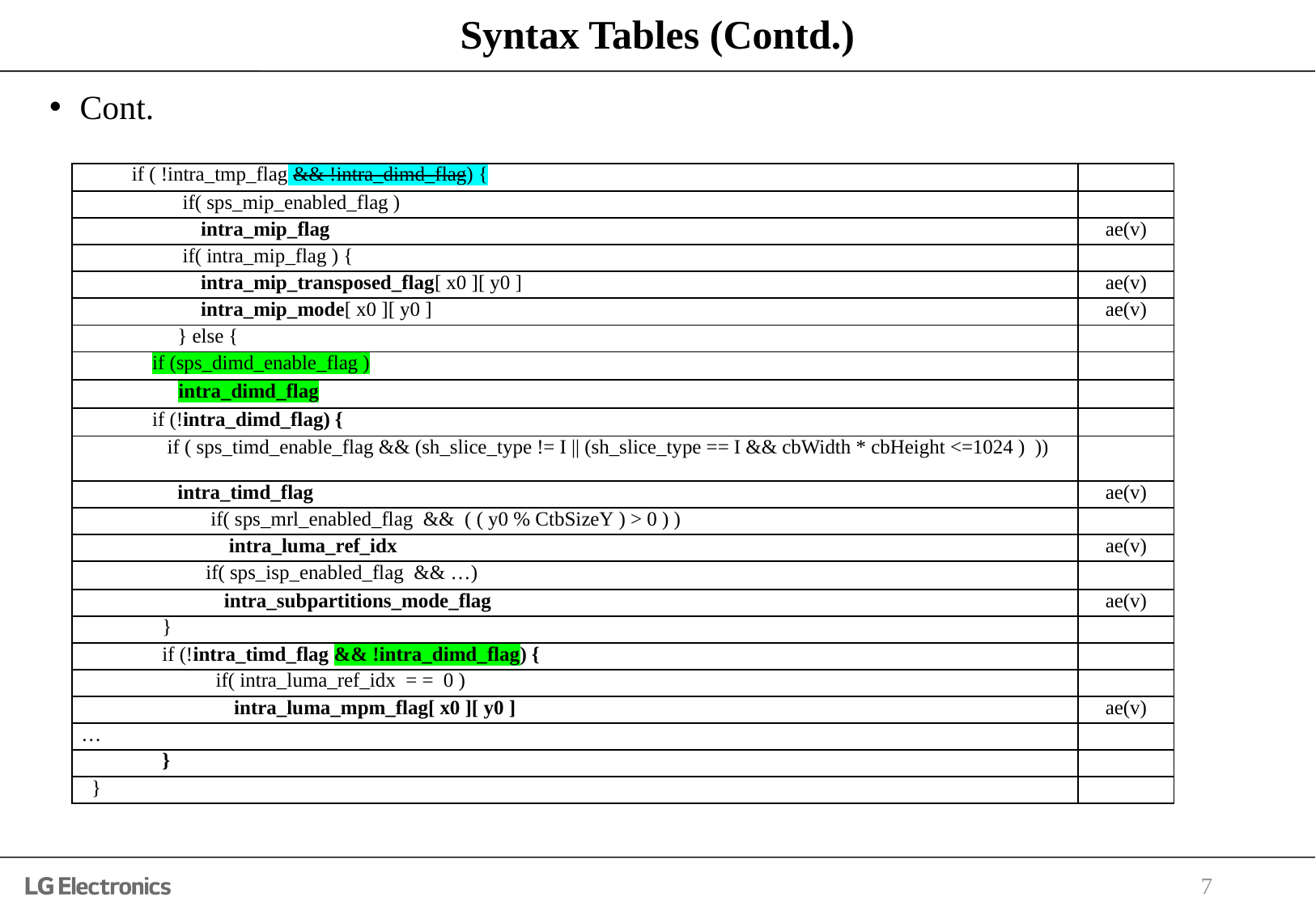

# Syntax Tables (Contd.)
Cont.

| if ( !intra\_tmp\_flag && !intra\_dimd\_flag) { |  |
| --- | --- |
| if( sps\_mip\_enabled\_flag ) |  |
| intra\_mip\_flag | ae(v) |
| if( intra\_mip\_flag ) { |  |
| intra\_mip\_transposed\_flag[ x0 ][ y0 ] | ae(v) |
| intra\_mip\_mode[ x0 ][ y0 ] | ae(v) |
| } else { |  |
| if (sps\_dimd\_enable\_flag ) |  |
| intra\_dimd\_flag |  |
| if (!intra\_dimd\_flag) { |  |
| if ( sps\_timd\_enable\_flag && (sh\_slice\_type != I || (sh\_slice\_type == I && cbWidth \* cbHeight <=1024 ) )) |  |
| intra\_timd\_flag | ae(v) |
| if( sps\_mrl\_enabled\_flag && ( ( y0 % CtbSizeY ) > 0 ) ) |  |
| intra\_luma\_ref\_idx | ae(v) |
| if( sps\_isp\_enabled\_flag && …) |  |
| intra\_subpartitions\_mode\_flag | ae(v) |
| } |  |
| if (!intra\_timd\_flag && !intra\_dimd\_flag) { |  |
| if( intra\_luma\_ref\_idx = = 0 ) |  |
| intra\_luma\_mpm\_flag[ x0 ][ y0 ] | ae(v) |
| … |  |
| } |  |
| } |  |
7